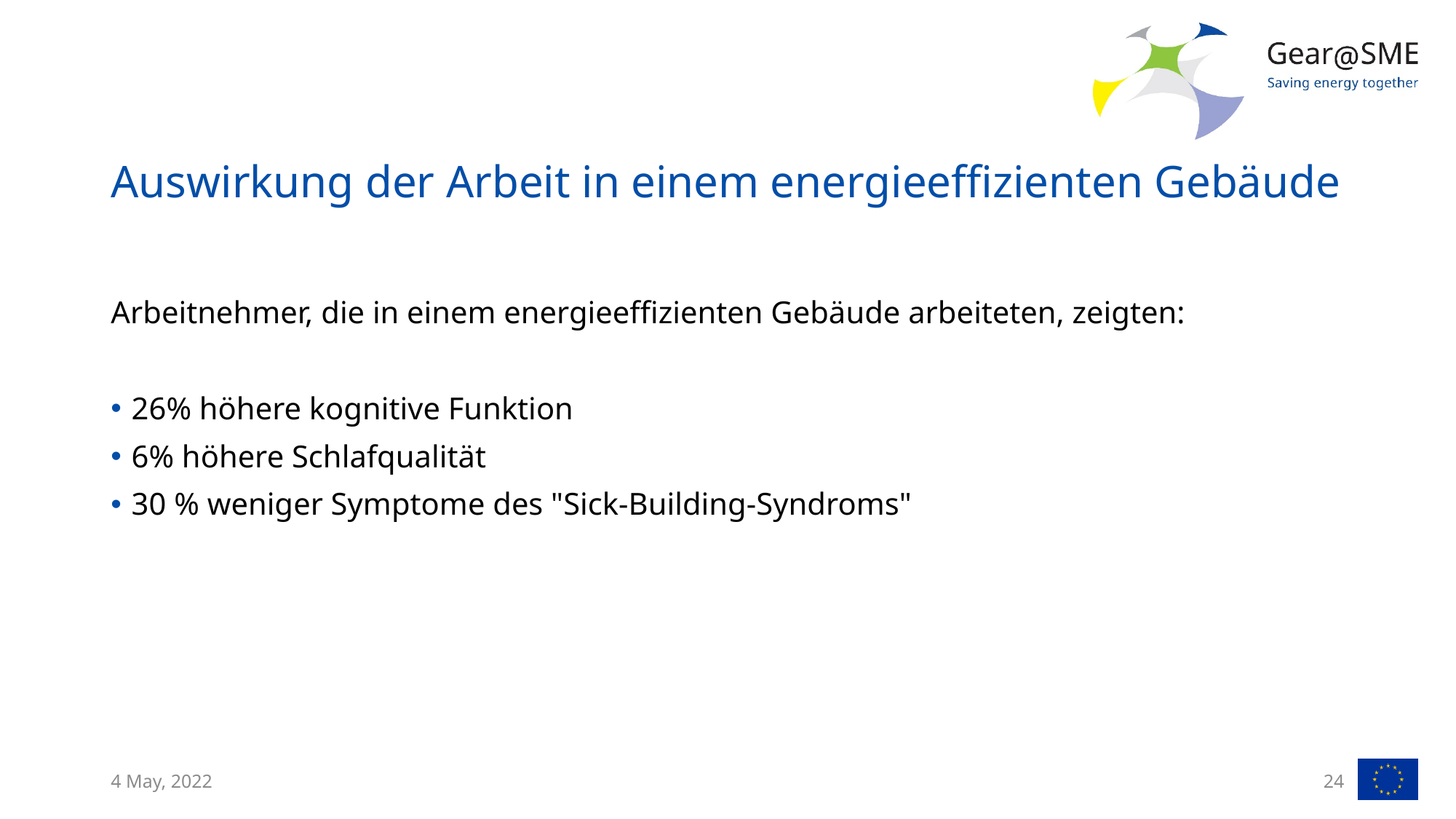

# Auswirkung der Arbeit in einem energieeffizienten Gebäude

Arbeitnehmer, die in einem energieeffizienten Gebäude arbeiteten, zeigten:

26% höhere kognitive Funktion
6% höhere Schlafqualität
30 % weniger Symptome des "Sick-Building-Syndroms"

4 May, 2022
24